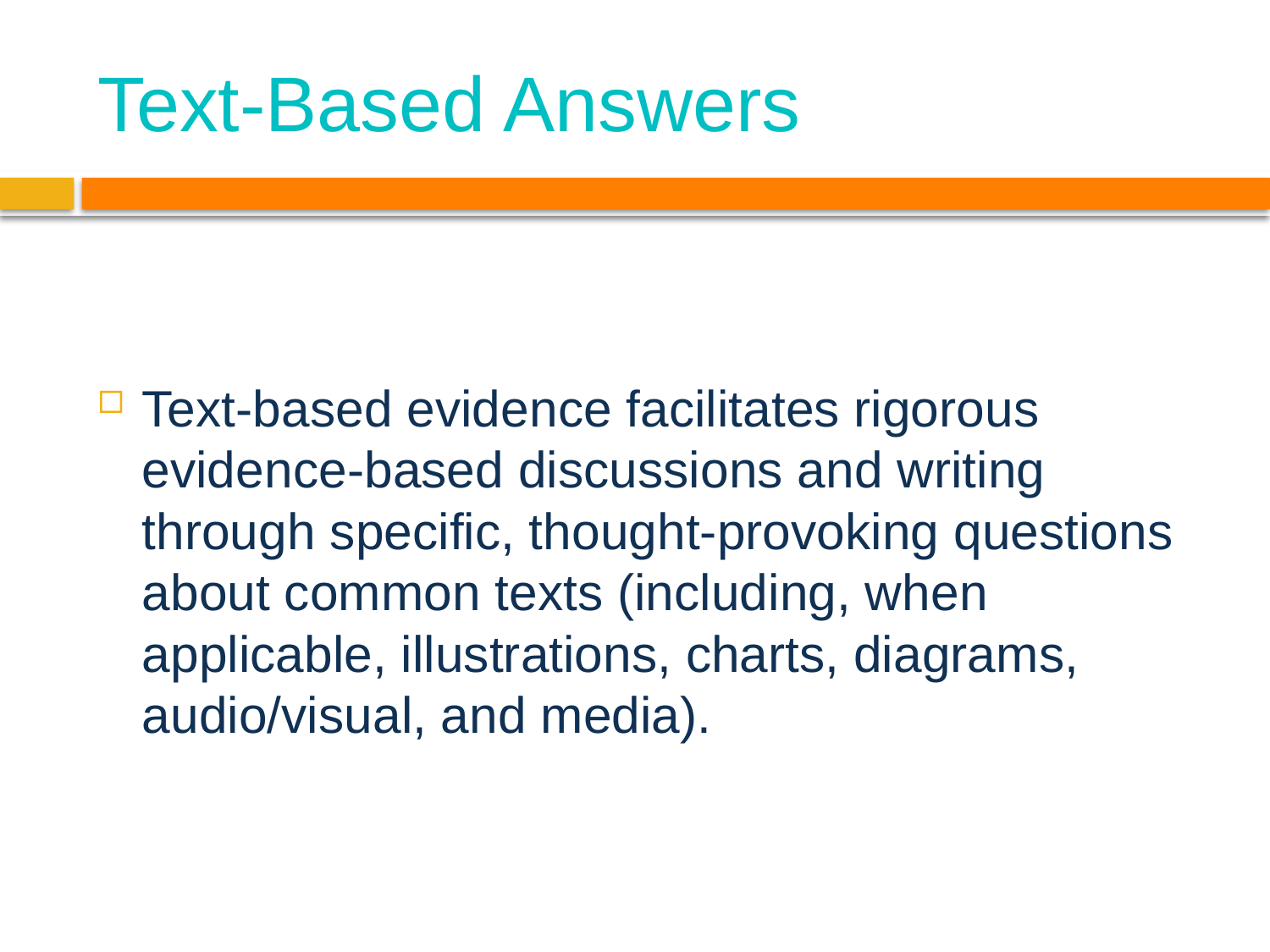

# Text-Based Answers

Text-based evidence facilitates rigorous evidence-based discussions and writing through specific, thought-provoking questions about common texts (including, when applicable, illustrations, charts, diagrams, audio/visual, and media).